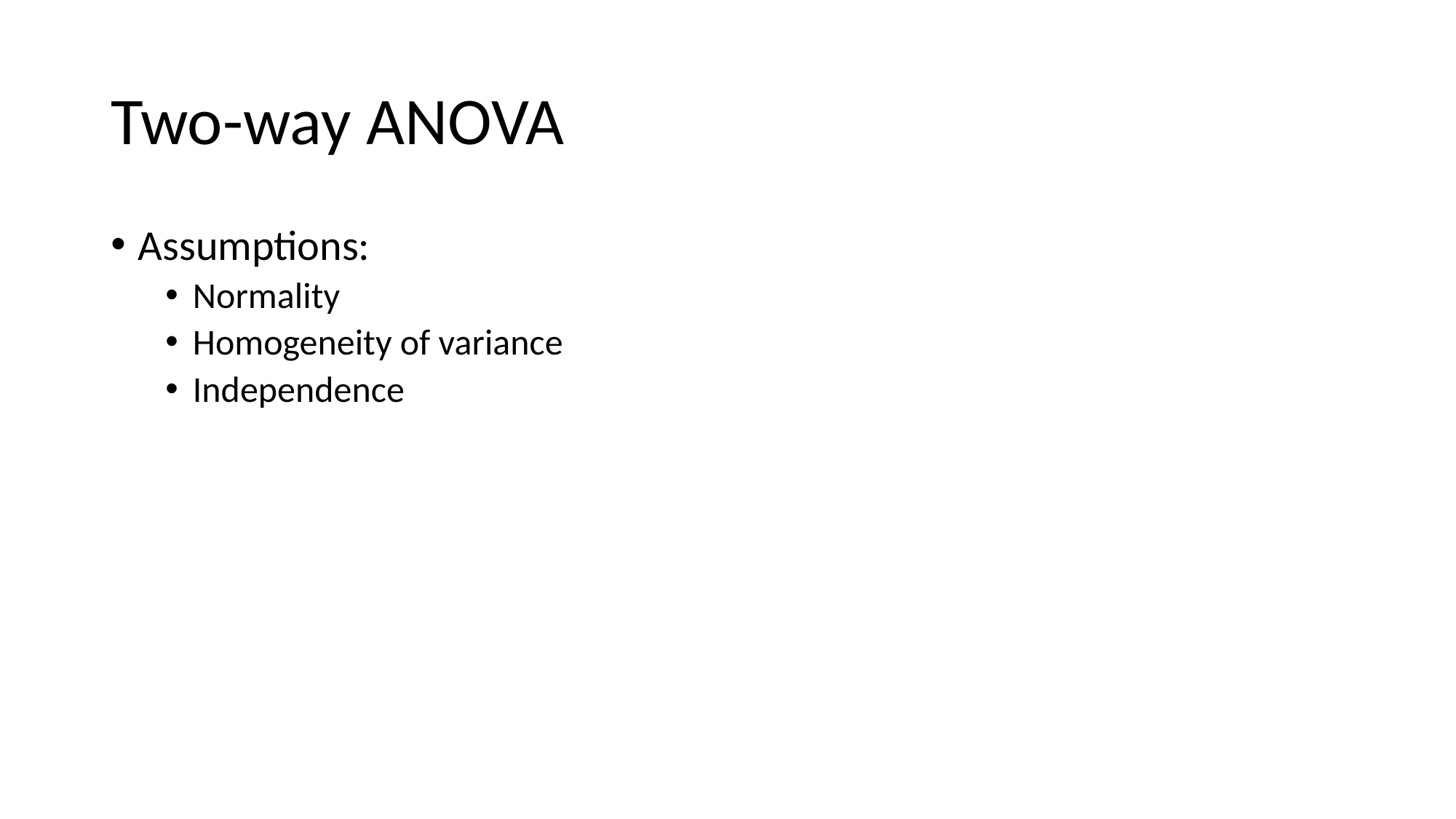

# Two-way ANOVA
Assumptions:
Normality
Homogeneity of variance
Independence